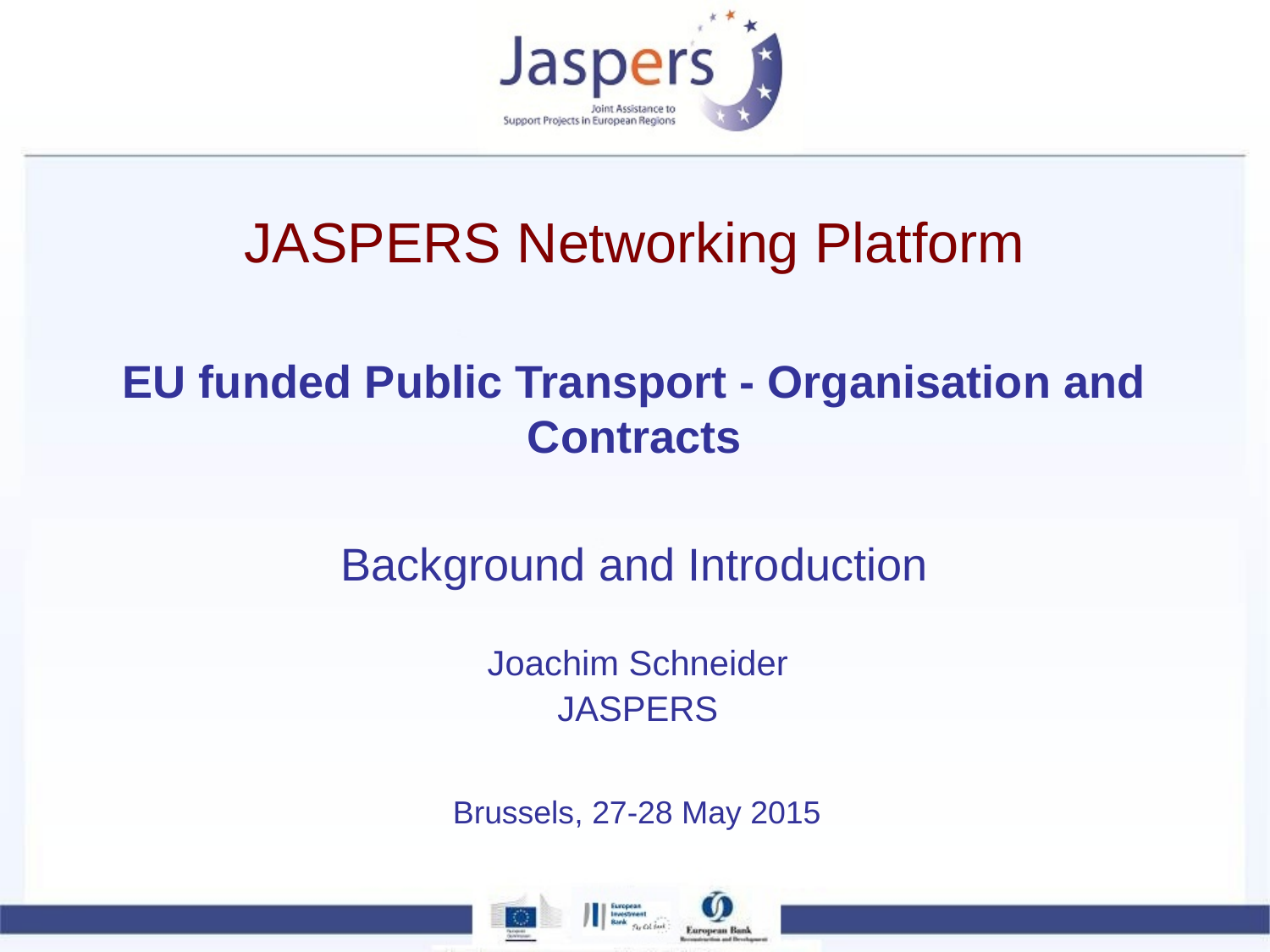

# JASPERS Networking Platform
EU funded Public Transport - Organisation and Contracts
Background and Introduction
Joachim Schneider
JASPERS

Brussels, 27-28 May 2015